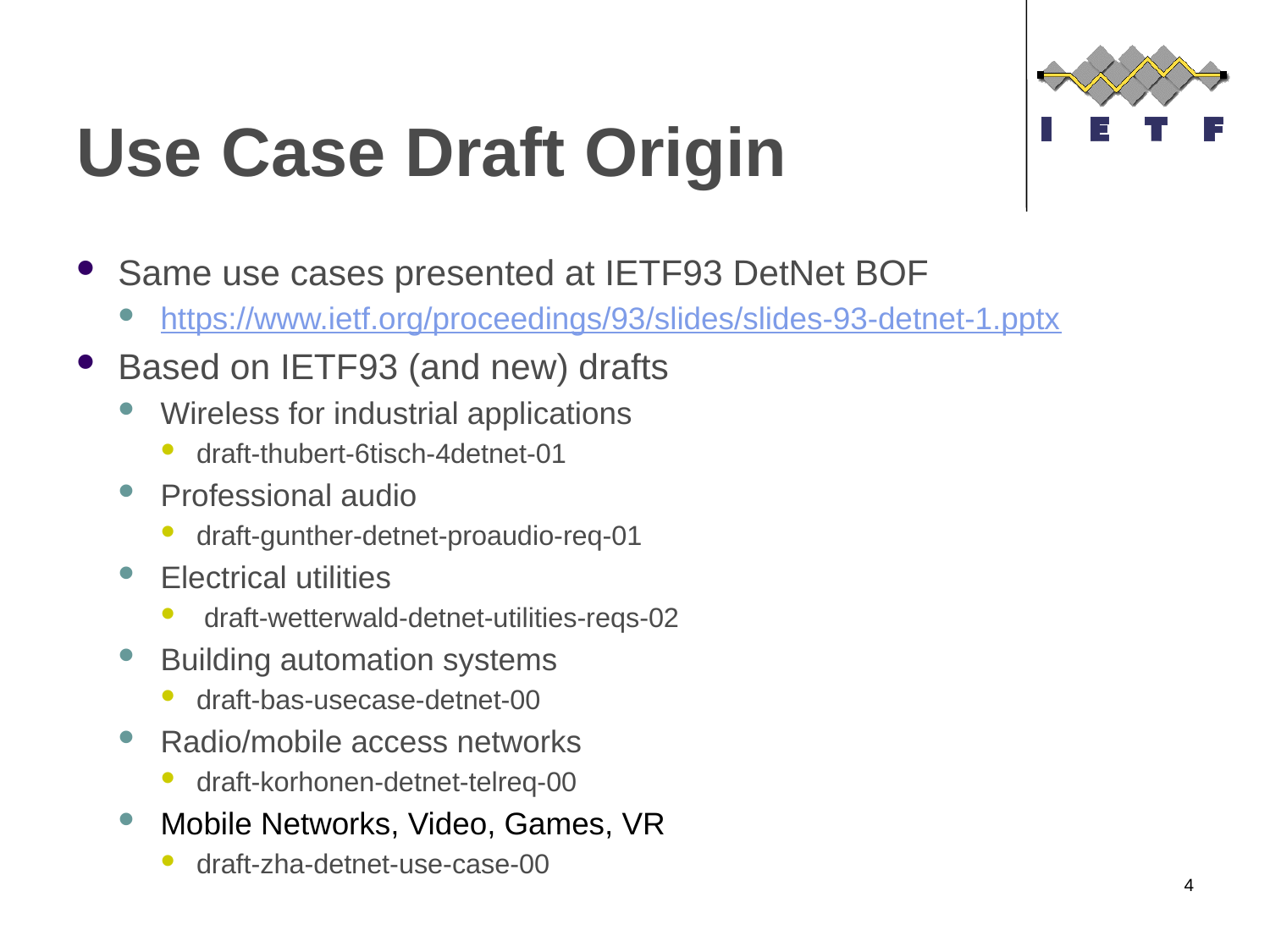

# Use Case Draft Origin
Same use cases presented at IETF93 DetNet BOF
https://www.ietf.org/proceedings/93/slides/slides-93-detnet-1.pptx
Based on IETF93 (and new) drafts
Wireless for industrial applications
draft-thubert-6tisch-4detnet-01
Professional audio
draft-gunther-detnet-proaudio-req-01
Electrical utilities
 draft-wetterwald-detnet-utilities-reqs-02
Building automation systems
draft-bas-usecase-detnet-00
Radio/mobile access networks
draft-korhonen-detnet-telreq-00
Mobile Networks, Video, Games, VR
draft-zha-detnet-use-case-00
4